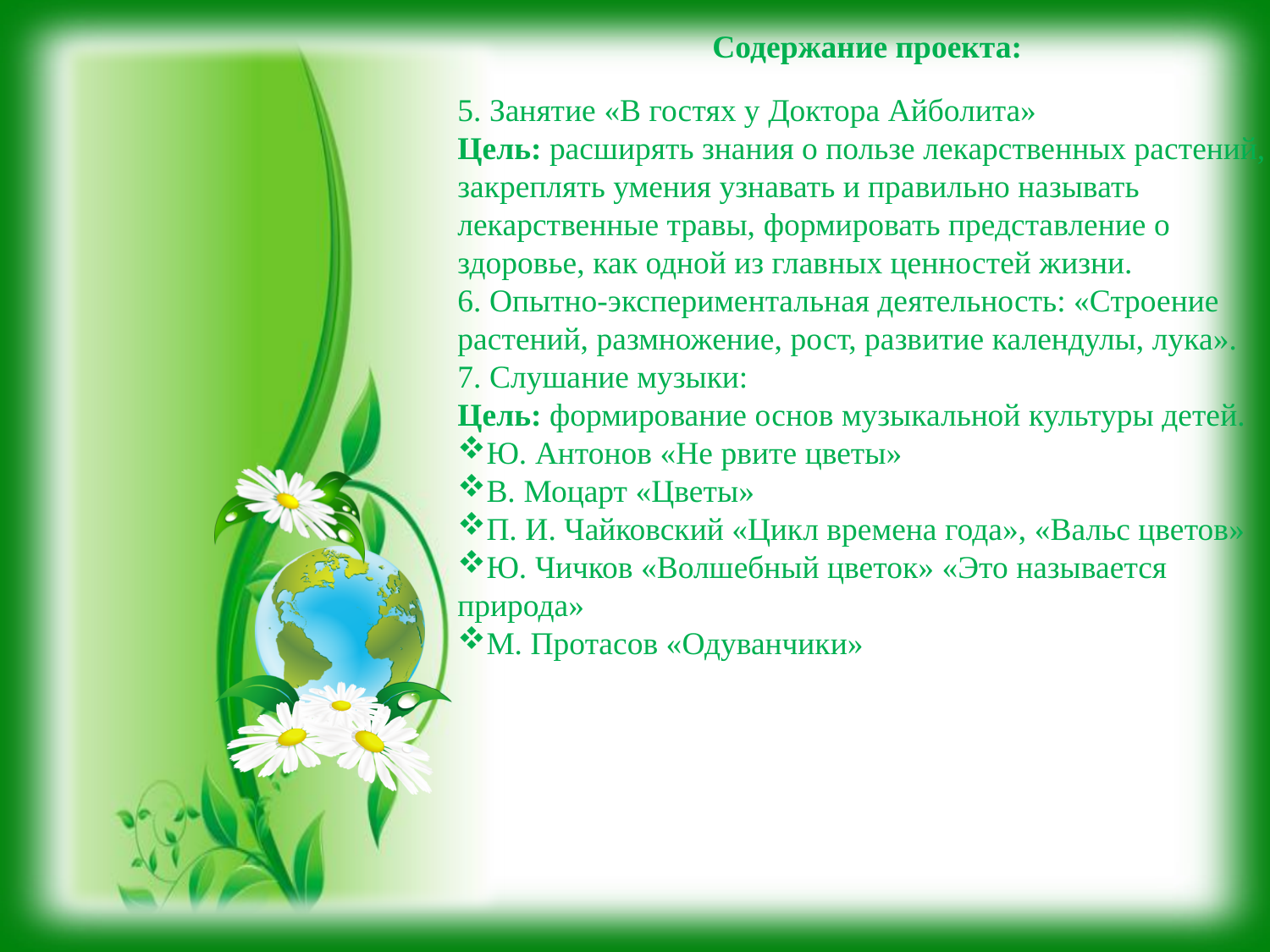

Содержание проекта:

5. Занятие «В гостях у Доктора Айболита»
Цель: расширять знания о пользе лекарственных растений, закреплять умения узнавать и правильно называть лекарственные травы, формировать представление о здоровье, как одной из главных ценностей жизни.
6. Опытно-экспериментальная деятельность: «Строение растений, размножение, рост, развитие календулы, лука».
7. Слушание музыки:
Цель: формирование основ музыкальной культуры детей.
Ю. Антонов «Не рвите цветы»
В. Моцарт «Цветы»
П. И. Чайковский «Цикл времена года», «Вальс цветов»
Ю. Чичков «Волшебный цветок» «Это называется природа»
М. Протасов «Одуванчики»